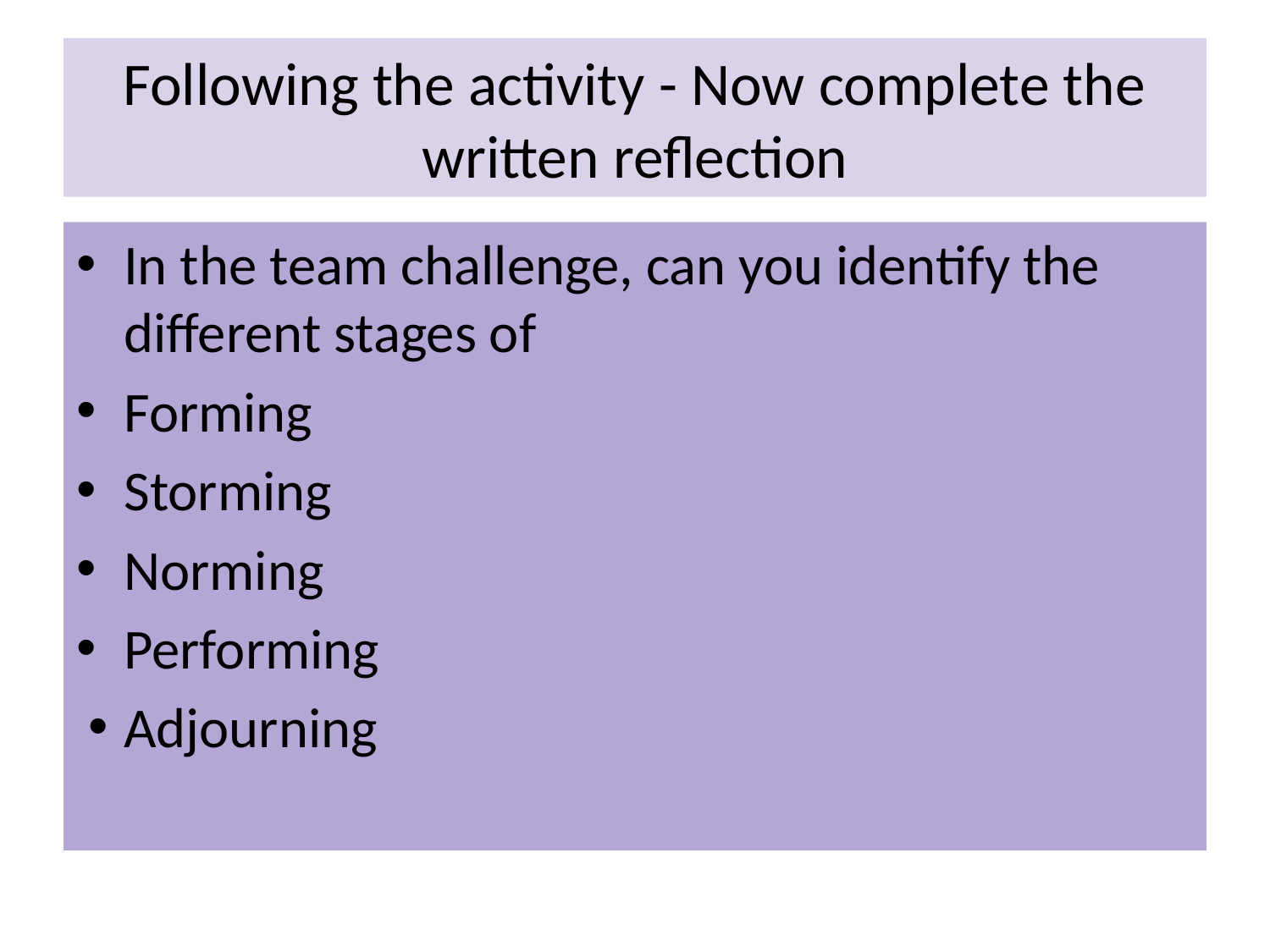

# Following the activity - Now complete the written reflection
In the team challenge, can you identify the different stages of
Forming
Storming
Norming
Performing
Adjourning